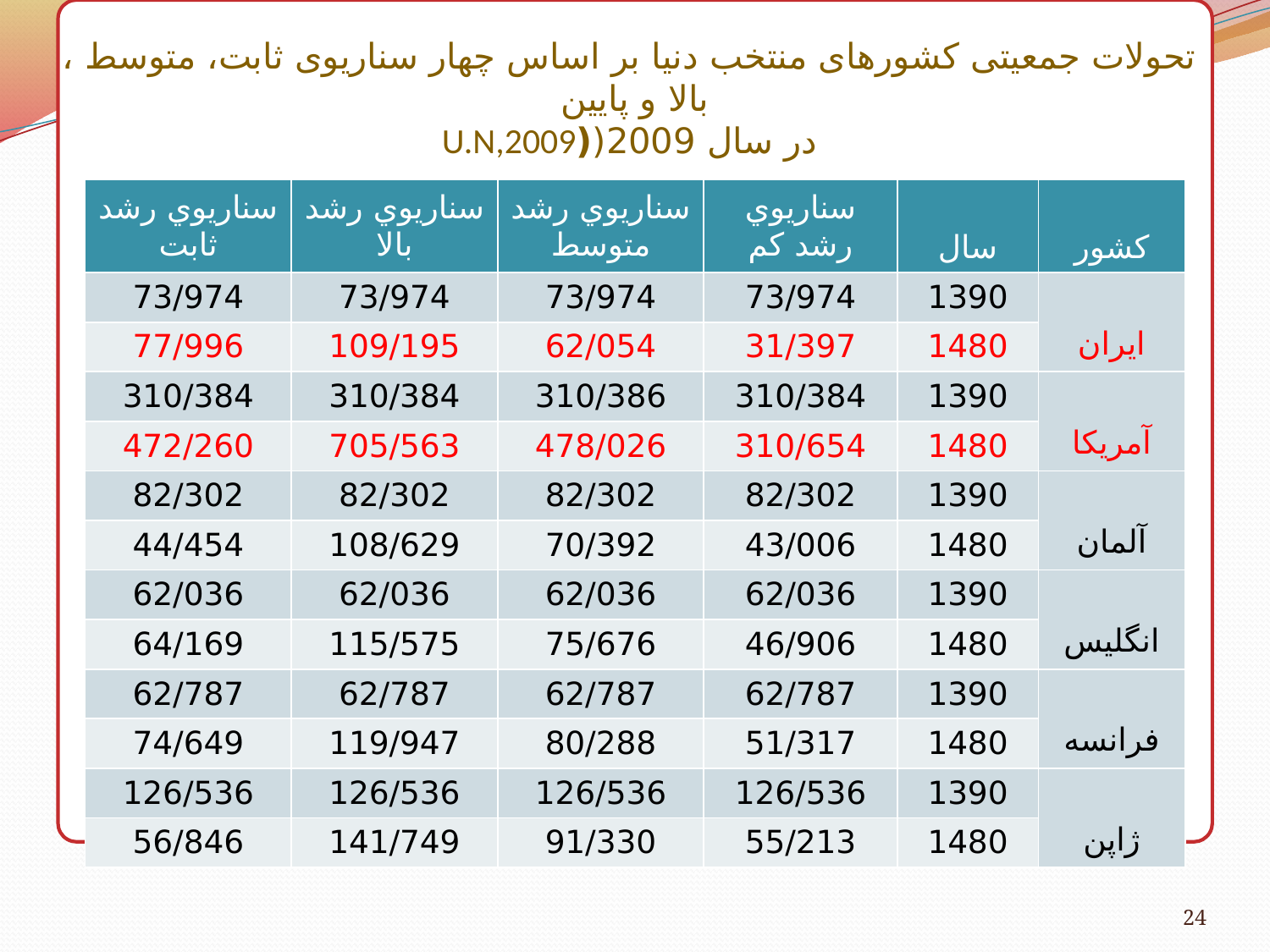

ز
# تحولات جمعیتی کشورهای منتخب دنیا بر اساس چهار سناریوی ثابت، متوسط ، بالا و پایین در سال 2009((U.N,2009
| سناريوي رشد ثابت | سناريوي رشد بالا | سناريوي رشد متوسط | سناريوي رشد كم | سال | كشور |
| --- | --- | --- | --- | --- | --- |
| 73/974 | 73/974 | 73/974 | 73/974 | 1390 | ايران |
| 77/996 | 109/195 | 62/054 | 31/397 | 1480 |  |
| 310/384 | 310/384 | 310/386 | 310/384 | 1390 | آمريكا |
| 472/260 | 705/563 | 478/026 | 310/654 | 1480 |  |
| 82/302 | 82/302 | 82/302 | 82/302 | 1390 | آلمان |
| 44/454 | 108/629 | 70/392 | 43/006 | 1480 |  |
| 62/036 | 62/036 | 62/036 | 62/036 | 1390 | انگليس |
| 64/169 | 115/575 | 75/676 | 46/906 | 1480 |  |
| 62/787 | 62/787 | 62/787 | 62/787 | 1390 | فرانسه |
| 74/649 | 119/947 | 80/288 | 51/317 | 1480 |  |
| 126/536 | 126/536 | 126/536 | 126/536 | 1390 | ژاپن |
| 56/846 | 141/749 | 91/330 | 55/213 | 1480 |  |
24